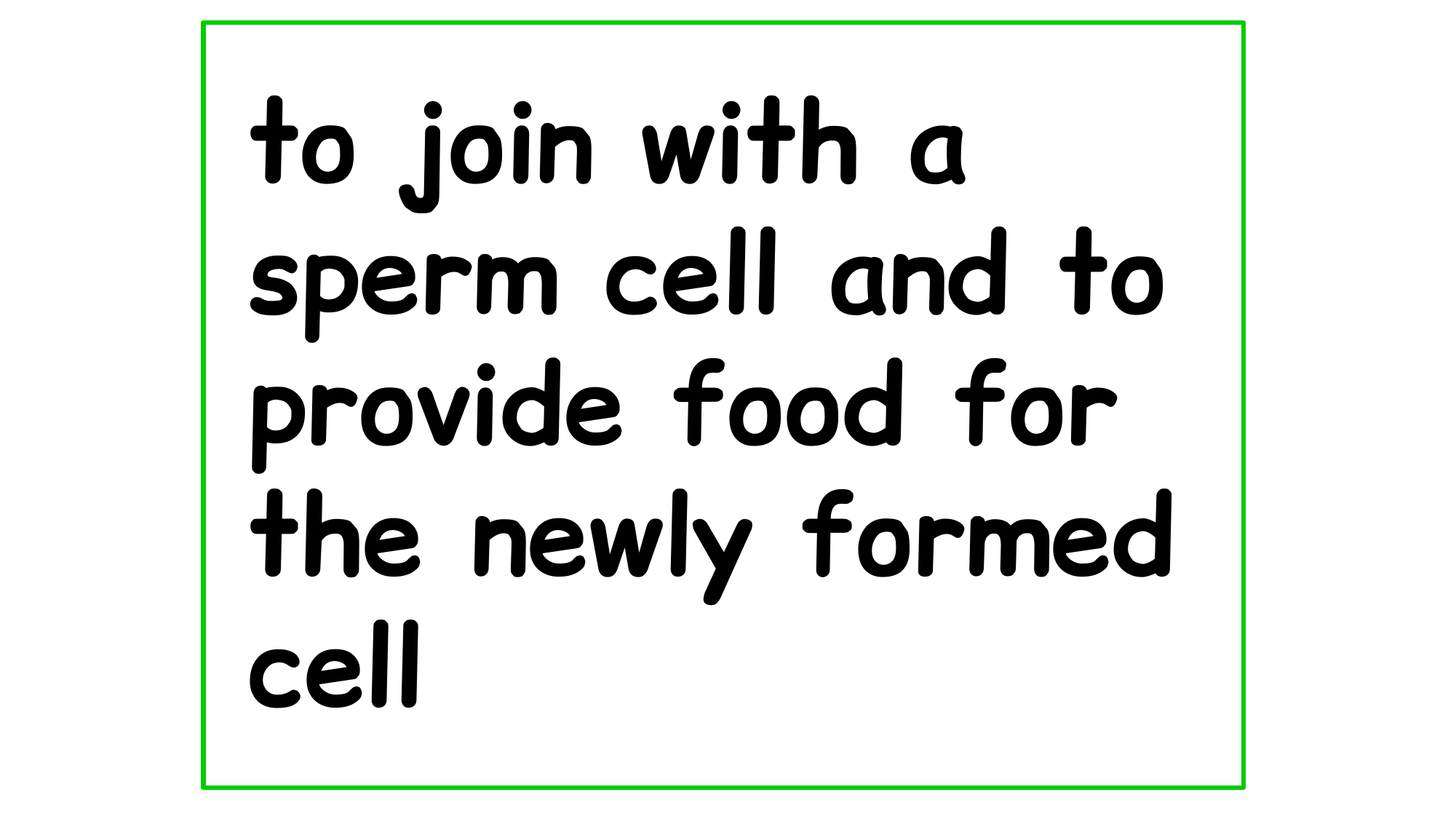

# to join with a sperm cell and to provide food for the newly formed cell